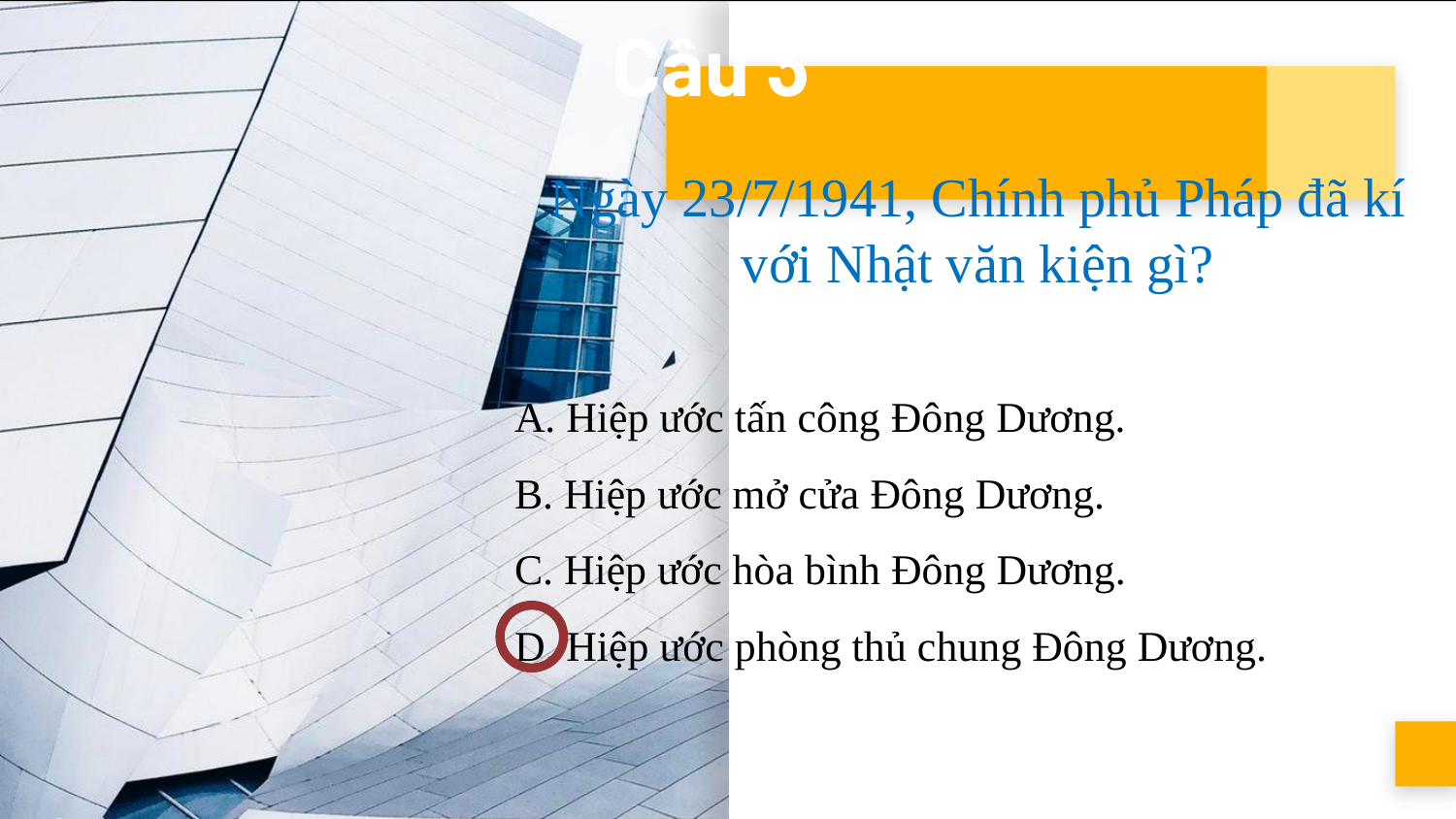

# Câu 3
Ngày 23/7/1941, Chính phủ Pháp đã kí với Nhật văn kiện gì?
A. Hiệp ước tấn công Đông Dương.
B. Hiệp ước mở cửa Đông Dương.
C. Hiệp ước hòa bình Đông Dương.
D. Hiệp ước phòng thủ chung Đông Dương.